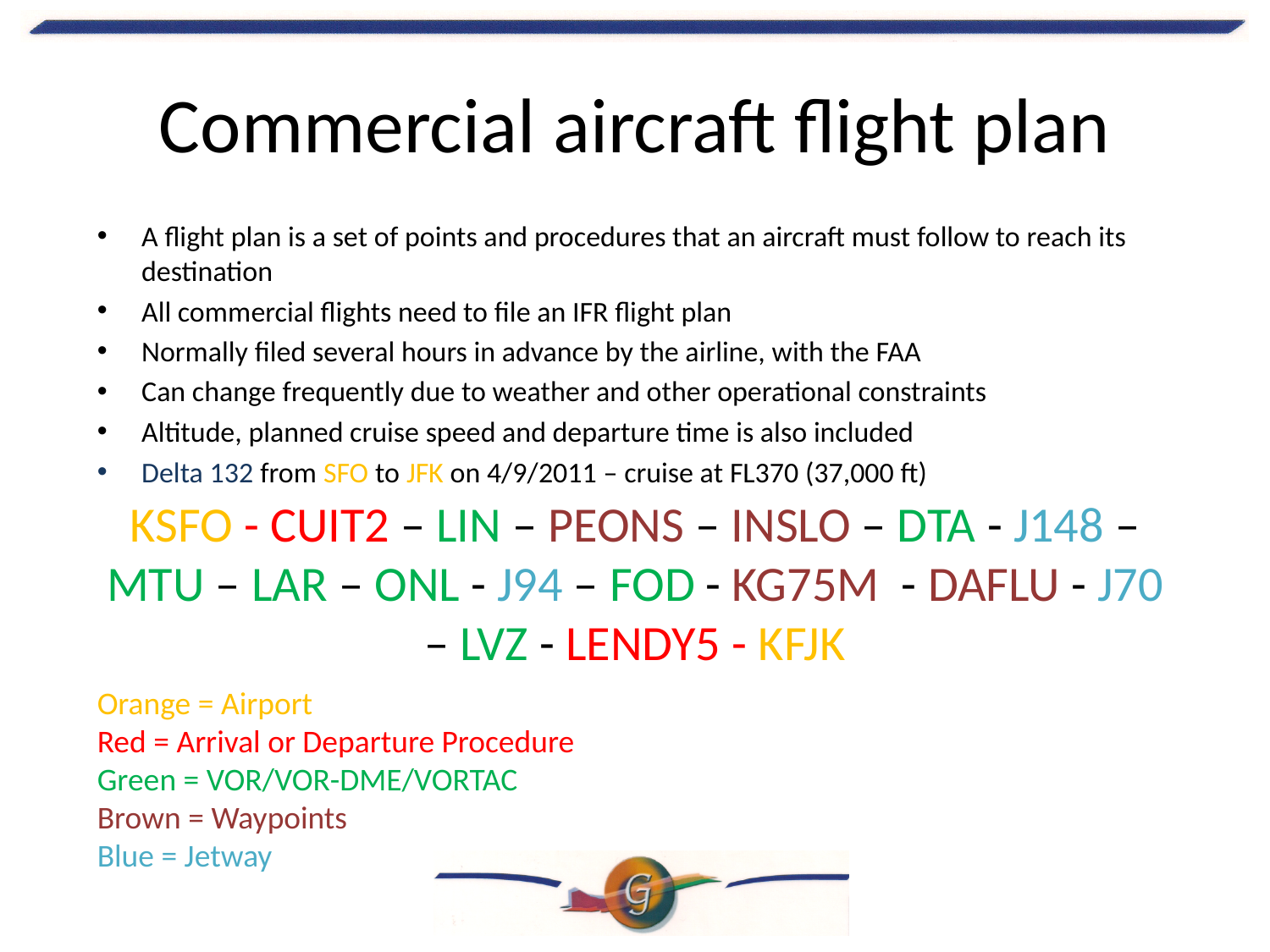

# Commercial aircraft flight plan
A flight plan is a set of points and procedures that an aircraft must follow to reach its destination
All commercial flights need to file an IFR flight plan
Normally filed several hours in advance by the airline, with the FAA
Can change frequently due to weather and other operational constraints
Altitude, planned cruise speed and departure time is also included
Delta 132 from SFO to JFK on 4/9/2011 – cruise at FL370 (37,000 ft)
KSFO - CUIT2 – LIN – PEONS – INSLO – DTA - J148 – MTU – LAR – ONL - J94 – FOD - KG75M  - DAFLU - J70 – LVZ - LENDY5 - KFJK
Orange = Airport
Red = Arrival or Departure Procedure
Green = VOR/VOR-DME/VORTAC
Brown = Waypoints
Blue = Jetway